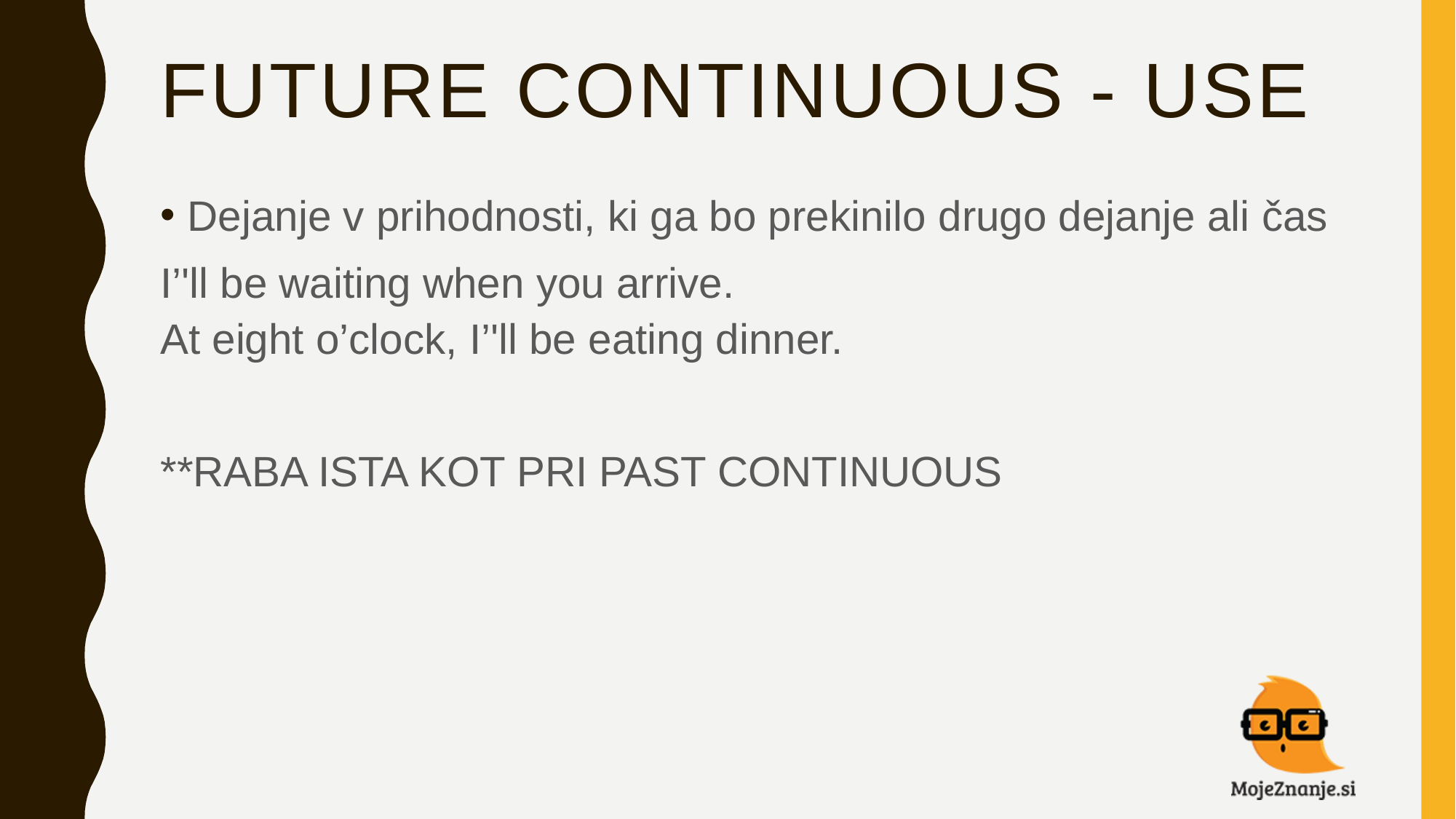

# FUTURE CONTINUOUS - USE
Dejanje v prihodnosti, ki ga bo prekinilo drugo dejanje ali čas
I’'ll be waiting when you arrive.
At eight o’clock, I’'ll be eating dinner.

**RABA ISTA KOT PRI PAST CONTINUOUS